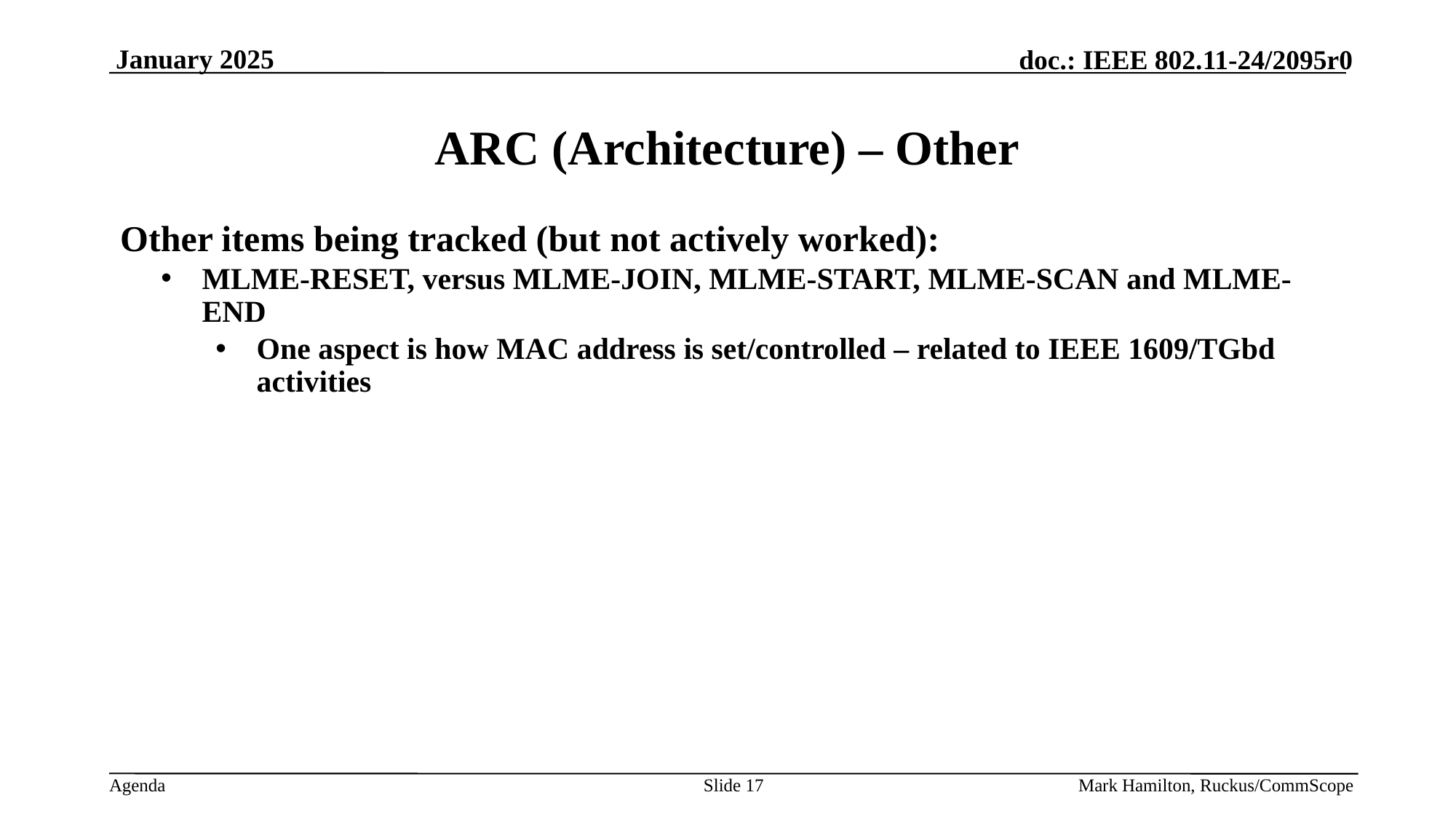

# ARC (Architecture) – Other
Other items being tracked (but not actively worked):
MLME-RESET, versus MLME-JOIN, MLME-START, MLME-SCAN and MLME-END
One aspect is how MAC address is set/controlled – related to IEEE 1609/TGbd  activities
Slide 17